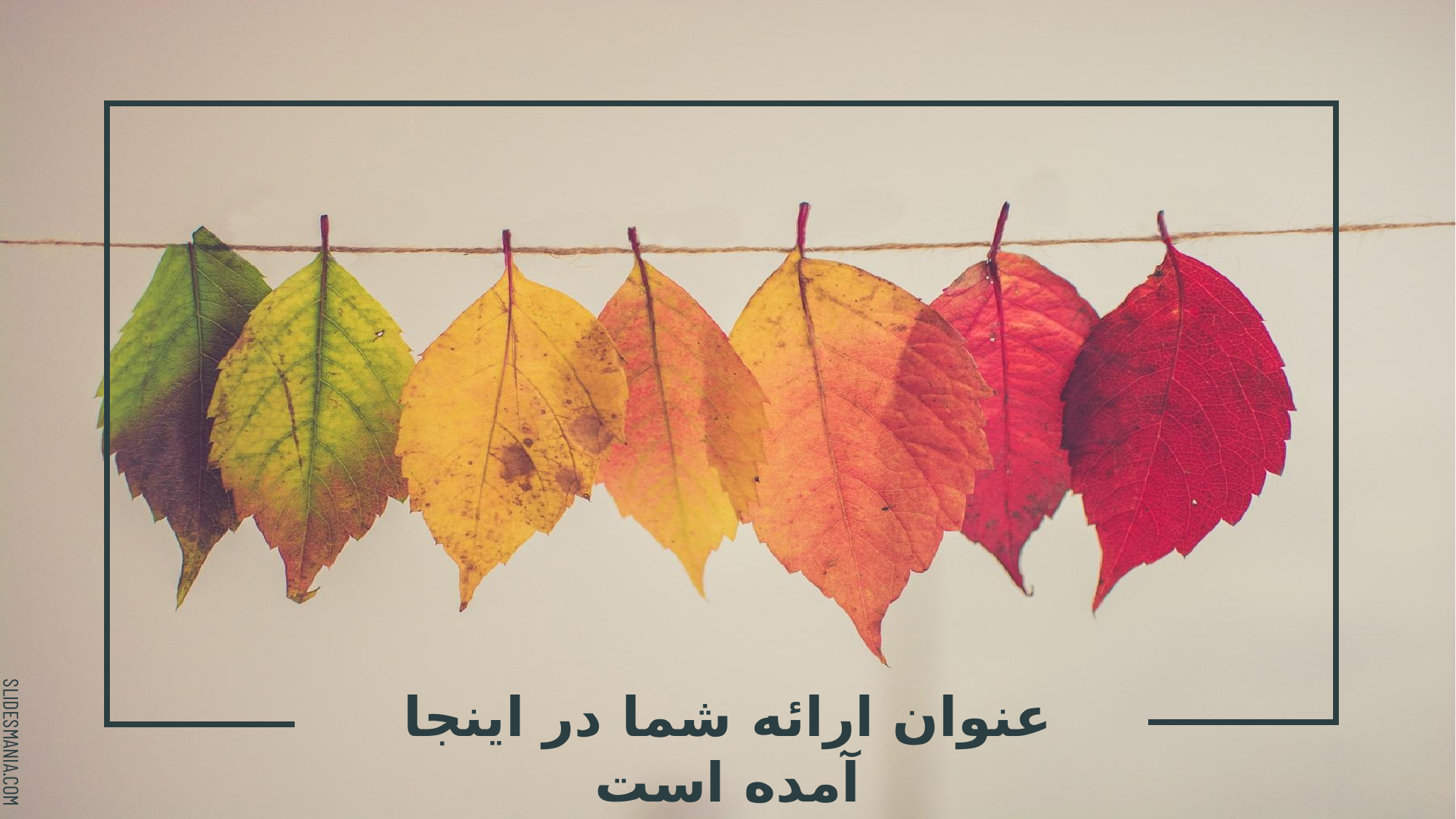

عنوان ارائه شما در اینجا آمده است